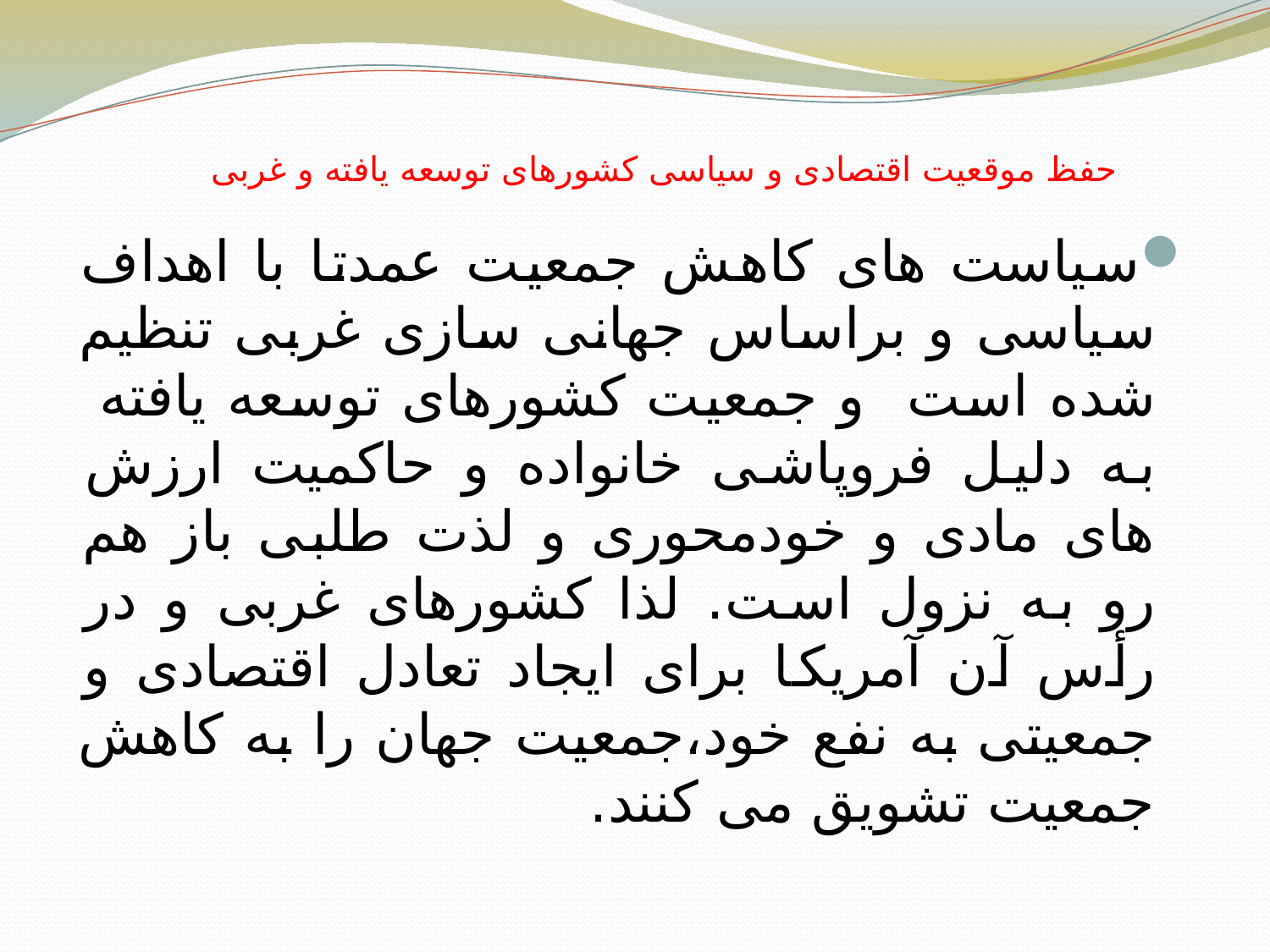

# حفظ موقعیت اقتصادی و سیاسی کشورهای توسعه یافته و غربی
سياست های کاهش جمعيت عمدتا با اهداف سياسی و براساس جهانی سازی غربی تنظيم شده است  و جمعیت کشورهای توسعه یافته  به دليل فروپاشی خانواده و حاکميت ارزش های مادی و خودمحوری و لذت طلبی باز هم رو به نزول است. لذا کشورهای غربی و در رأس آن آمريکا برای ايجاد تعادل اقتصادی و جمعيتی به نفع خود،جمعيت جهان را به کاهش جمعیت تشویق می کنند.